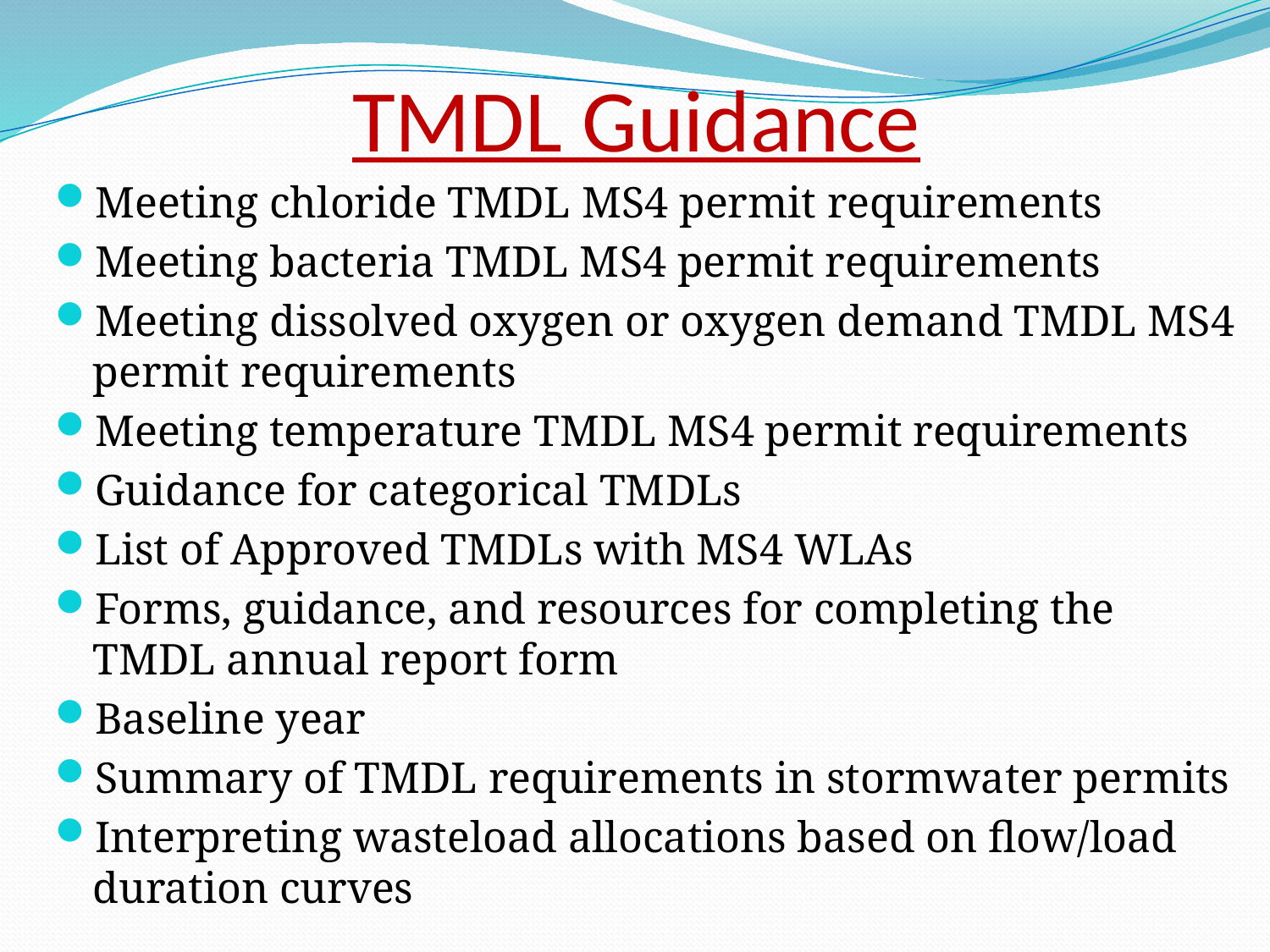

# TMDL Guidance
Meeting chloride TMDL MS4 permit requirements
Meeting bacteria TMDL MS4 permit requirements
Meeting dissolved oxygen or oxygen demand TMDL MS4 permit requirements
Meeting temperature TMDL MS4 permit requirements
Guidance for categorical TMDLs
List of Approved TMDLs with MS4 WLAs
Forms, guidance, and resources for completing the TMDL annual report form
Baseline year
Summary of TMDL requirements in stormwater permits
Interpreting wasteload allocations based on flow/load duration curves